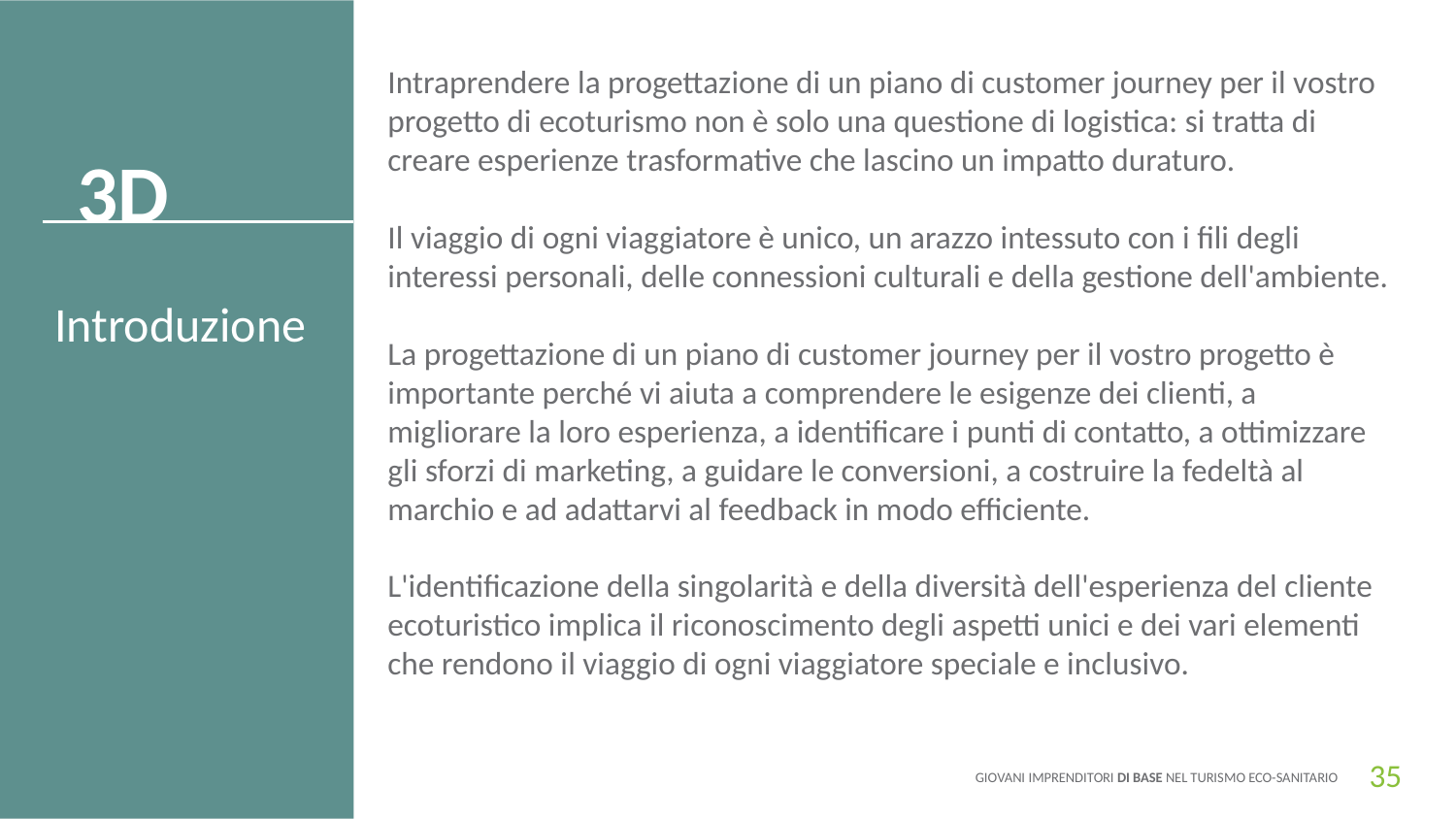

Intraprendere la progettazione di un piano di customer journey per il vostro progetto di ecoturismo non è solo una questione di logistica: si tratta di creare esperienze trasformative che lascino un impatto duraturo.

Il viaggio di ogni viaggiatore è unico, un arazzo intessuto con i fili degli interessi personali, delle connessioni culturali e della gestione dell'ambiente.

La progettazione di un piano di customer journey per il vostro progetto è importante perché vi aiuta a comprendere le esigenze dei clienti, a migliorare la loro esperienza, a identificare i punti di contatto, a ottimizzare gli sforzi di marketing, a guidare le conversioni, a costruire la fedeltà al marchio e ad adattarvi al feedback in modo efficiente.

L'identificazione della singolarità e della diversità dell'esperienza del cliente ecoturistico implica il riconoscimento degli aspetti unici e dei vari elementi che rendono il viaggio di ogni viaggiatore speciale e inclusivo.

3D
Introduzione

35